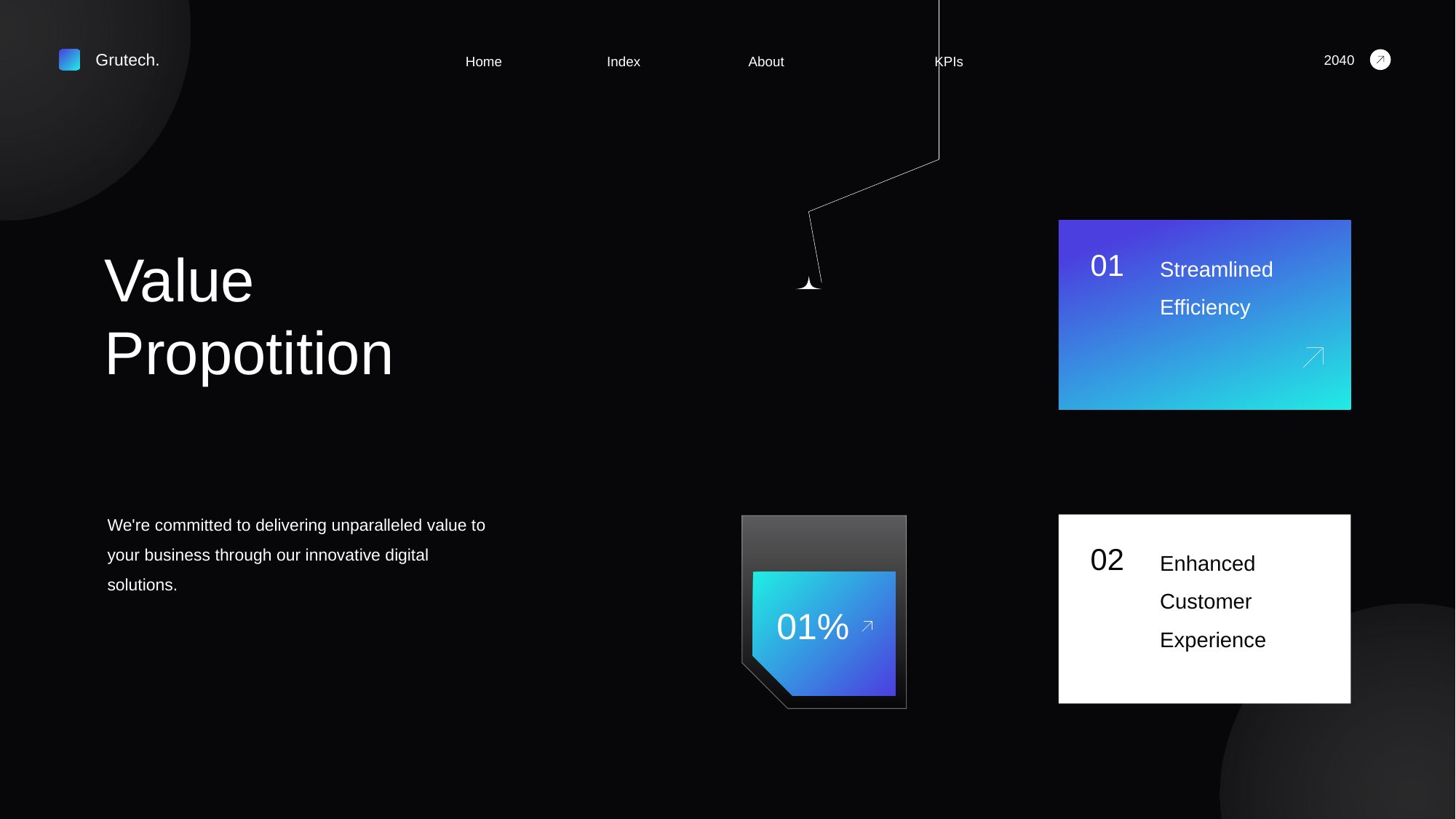

Grutech.
2040
About
Home
Index
KPIs

Value
Propotition
Streamlined
Efficiency
01

We're committed to delivering unparalleled value to
your business through our innovative digital
solutions.

Enhanced
Customer
Experience
02

01%